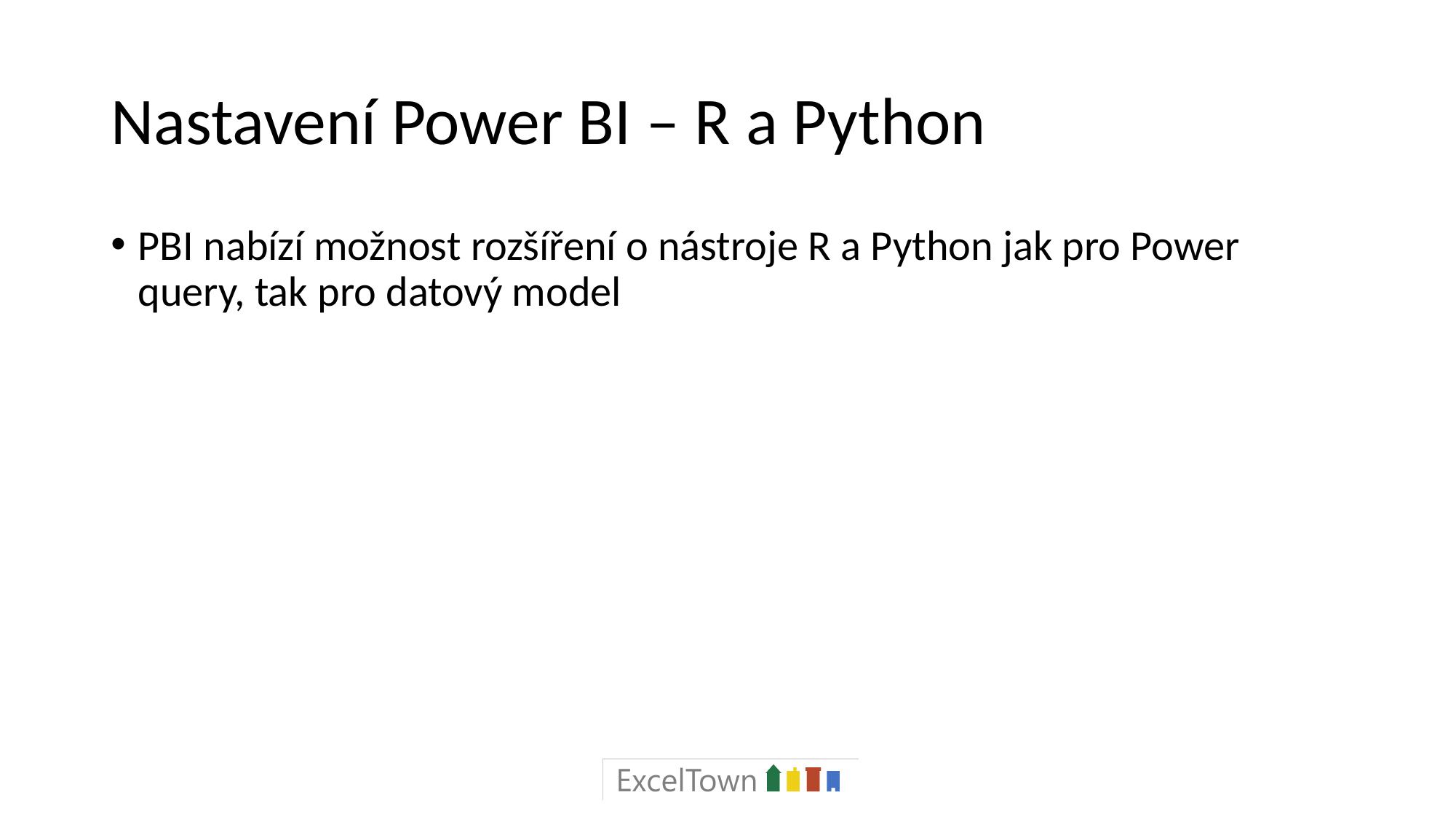

# Nastavení Power BI – R a Python
PBI nabízí možnost rozšíření o nástroje R a Python jak pro Power query, tak pro datový model